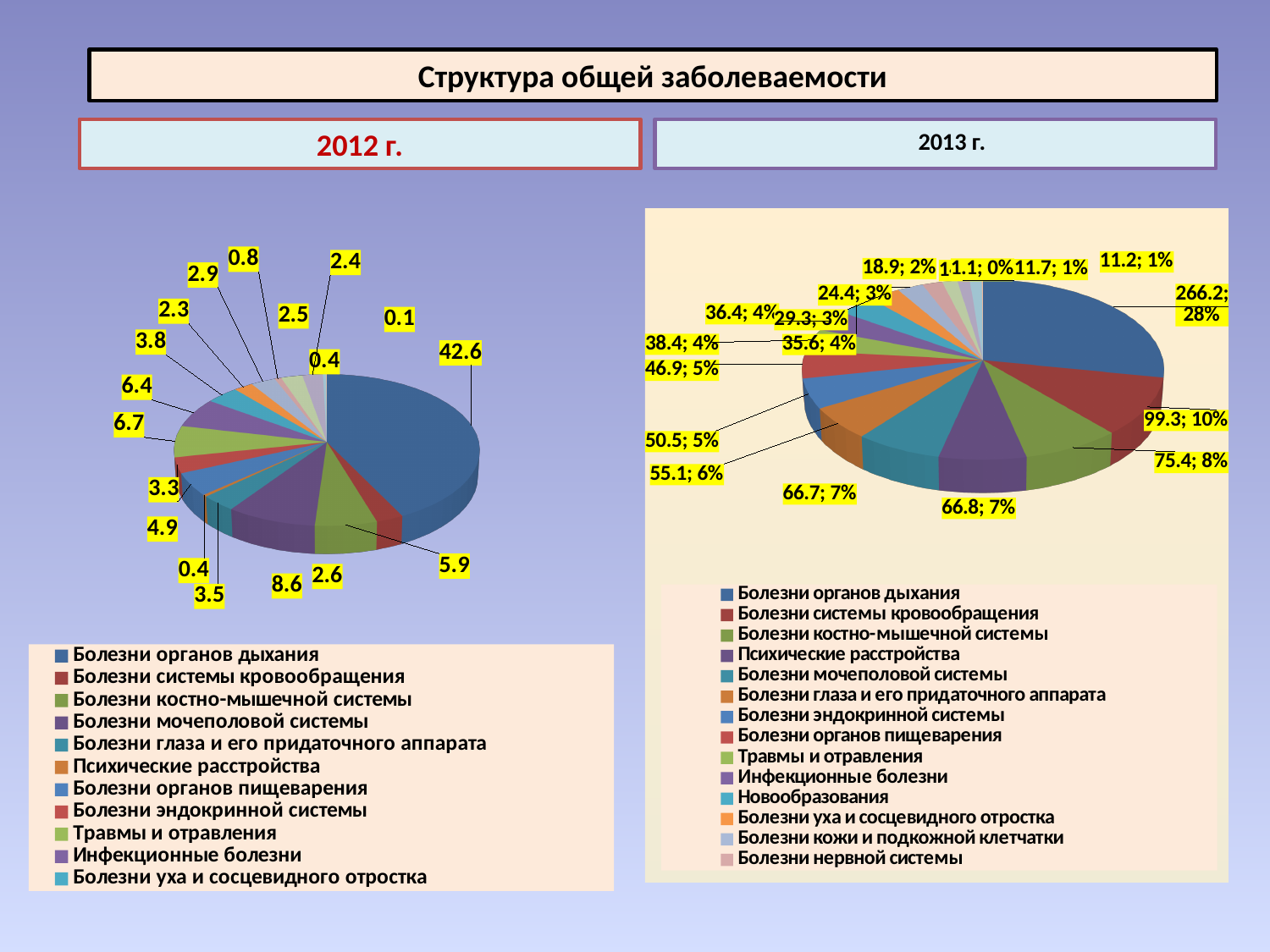

# Структура общей заболеваемости
 2012 г.
      2013 г.

[unsupported chart]

[unsupported chart]